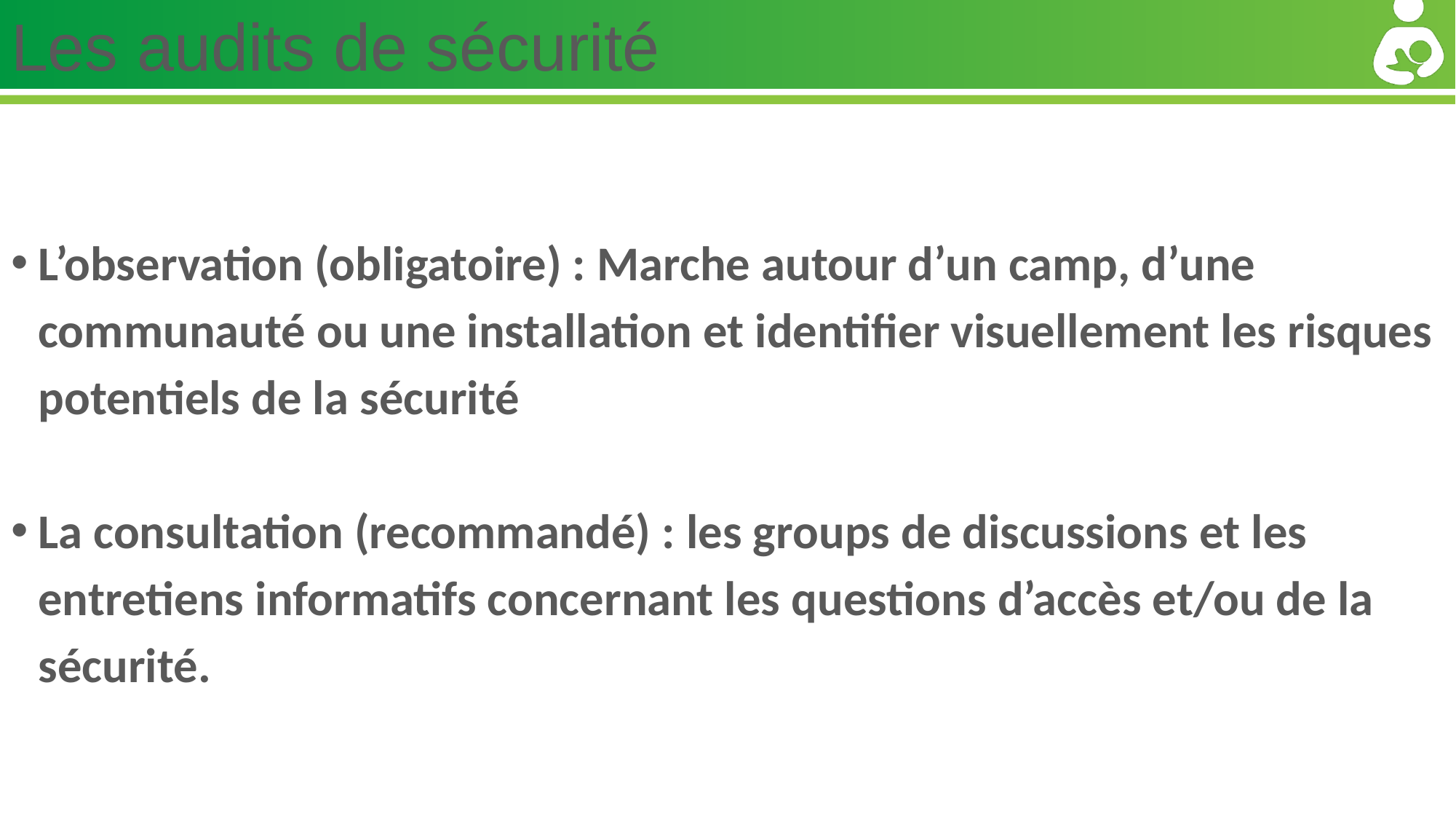

# Les audits de sécurité
L’observation (obligatoire) : Marche autour d’un camp, d’une communauté ou une installation et identifier visuellement les risques potentiels de la sécurité

La consultation (recommandé) : les groups de discussions et les entretiens informatifs concernant les questions d’accès et/ou de la sécurité.